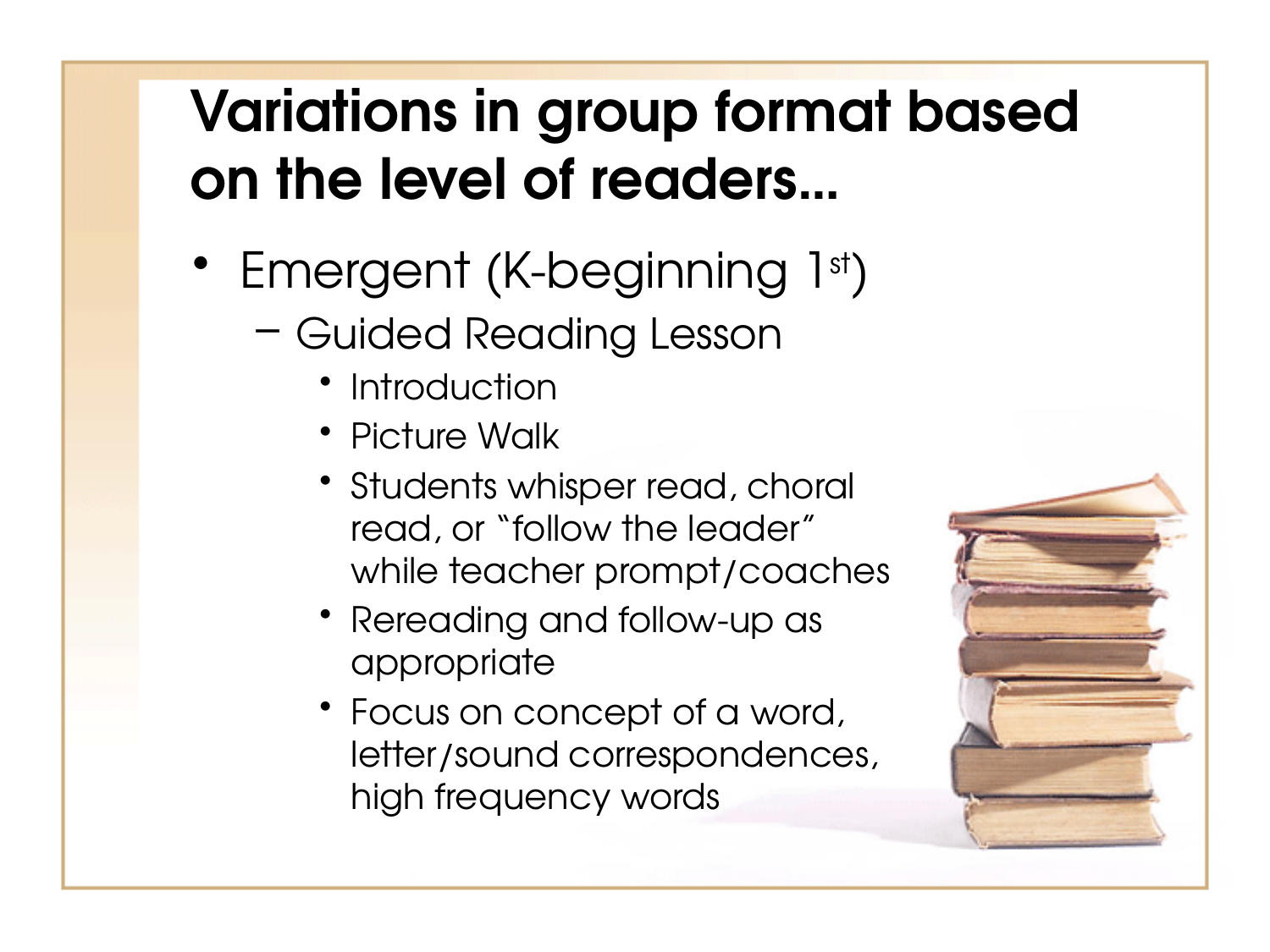

# Variations in group format based on the level of readers…
Emergent (K-beginning 1st)
Guided Reading Lesson
Introduction
Picture Walk
Students whisper read, choral read, or “follow the leader” while teacher prompt/coaches
Rereading and follow-up as appropriate
Focus on concept of a word, letter/sound correspondences, high frequency words